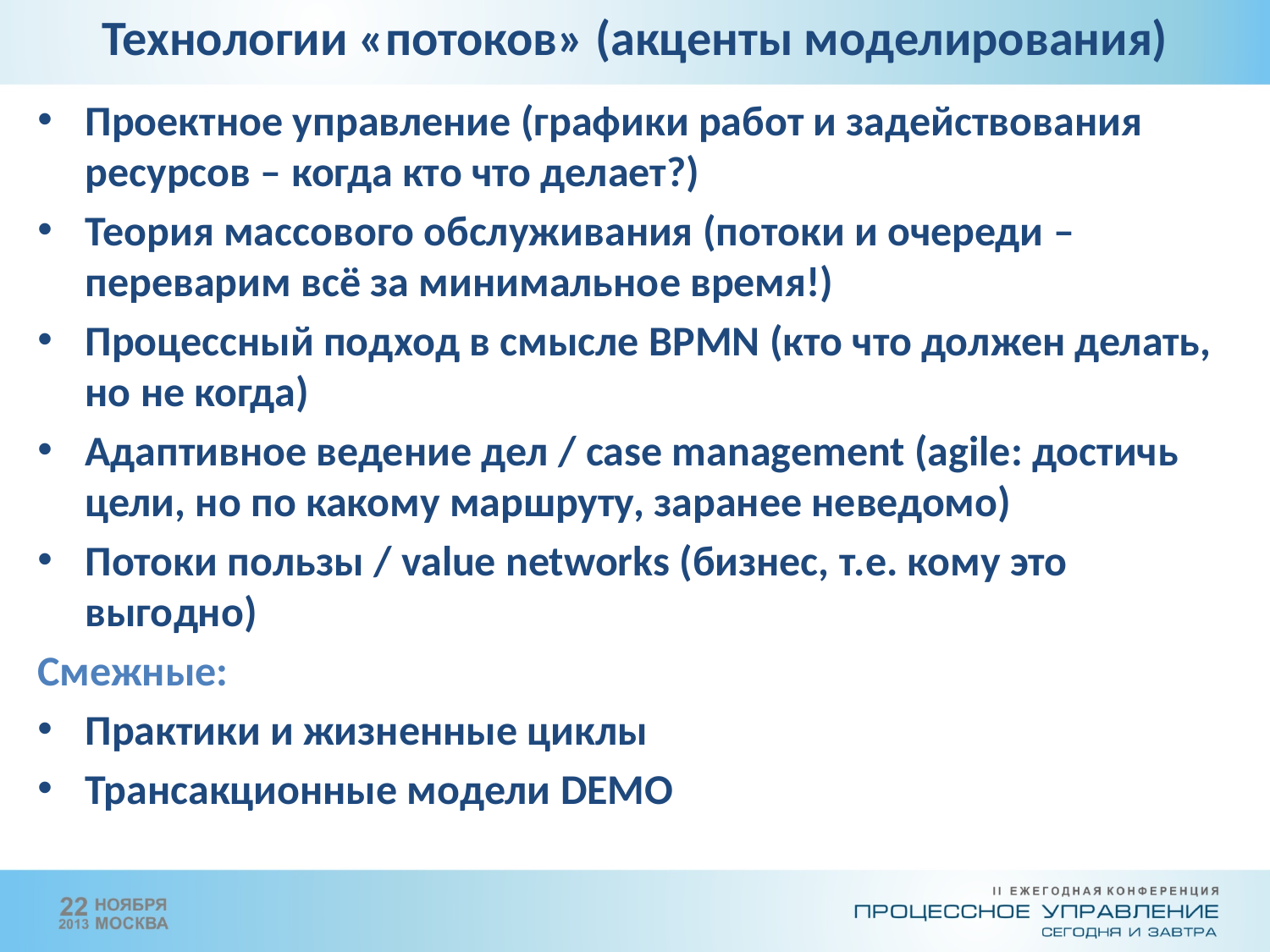

Технологии «потоков» (акценты моделирования)
Проектное управление (графики работ и задействования ресурсов – когда кто что делает?)
Теория массового обслуживания (потоки и очереди – переварим всё за минимальное время!)
Процессный подход в смысле BPMN (кто что должен делать, но не когда)
Адаптивное ведение дел / case management (agile: достичь цели, но по какому маршруту, заранее неведомо)
Потоки пользы / value networks (бизнес, т.е. кому это выгодно)
Смежные:
Практики и жизненные циклы
Трансакционные модели DEMO